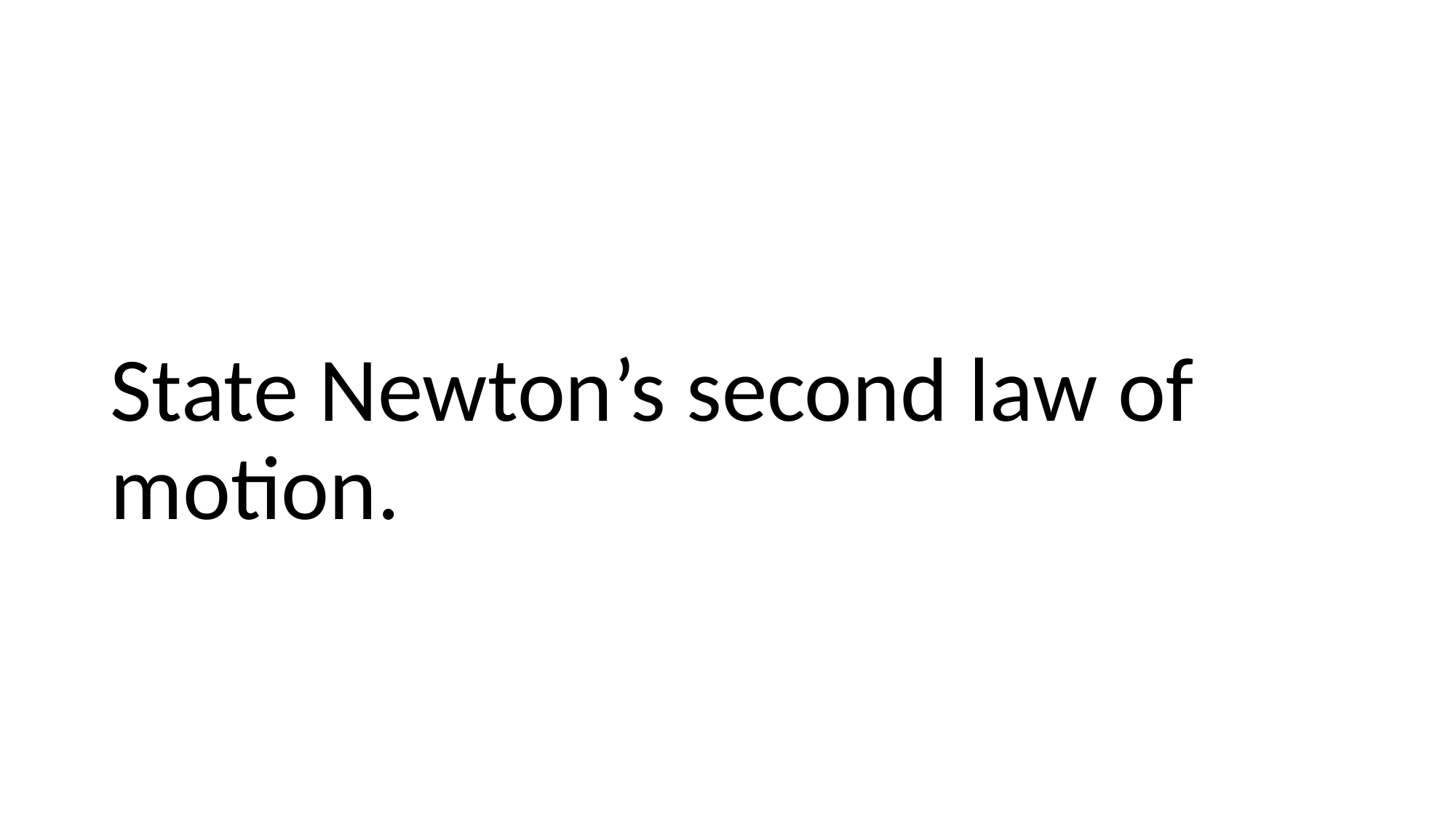

# State Newton’s second law of motion.